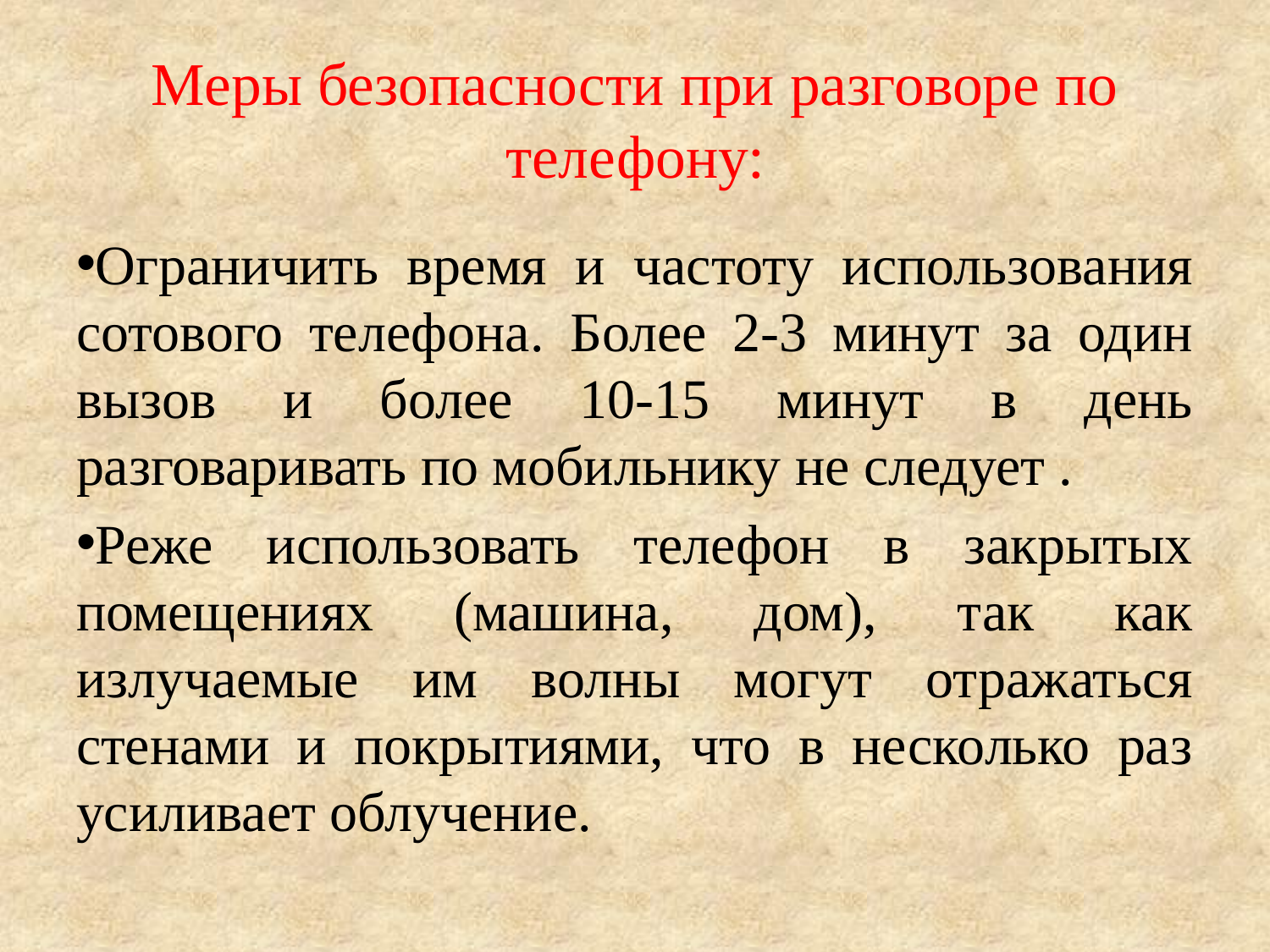

# Меры безопасности при разговоре по телефону:
Ограничить время и частоту использования сотового телефона. Более 2-3 минут за один вызов и более 10-15 минут в день разговаривать по мобильнику не следует .
Реже использовать телефон в закрытых помещениях (машина, дом), так как излучаемые им волны могут отражаться стенами и покрытиями, что в несколько раз усиливает облучение.